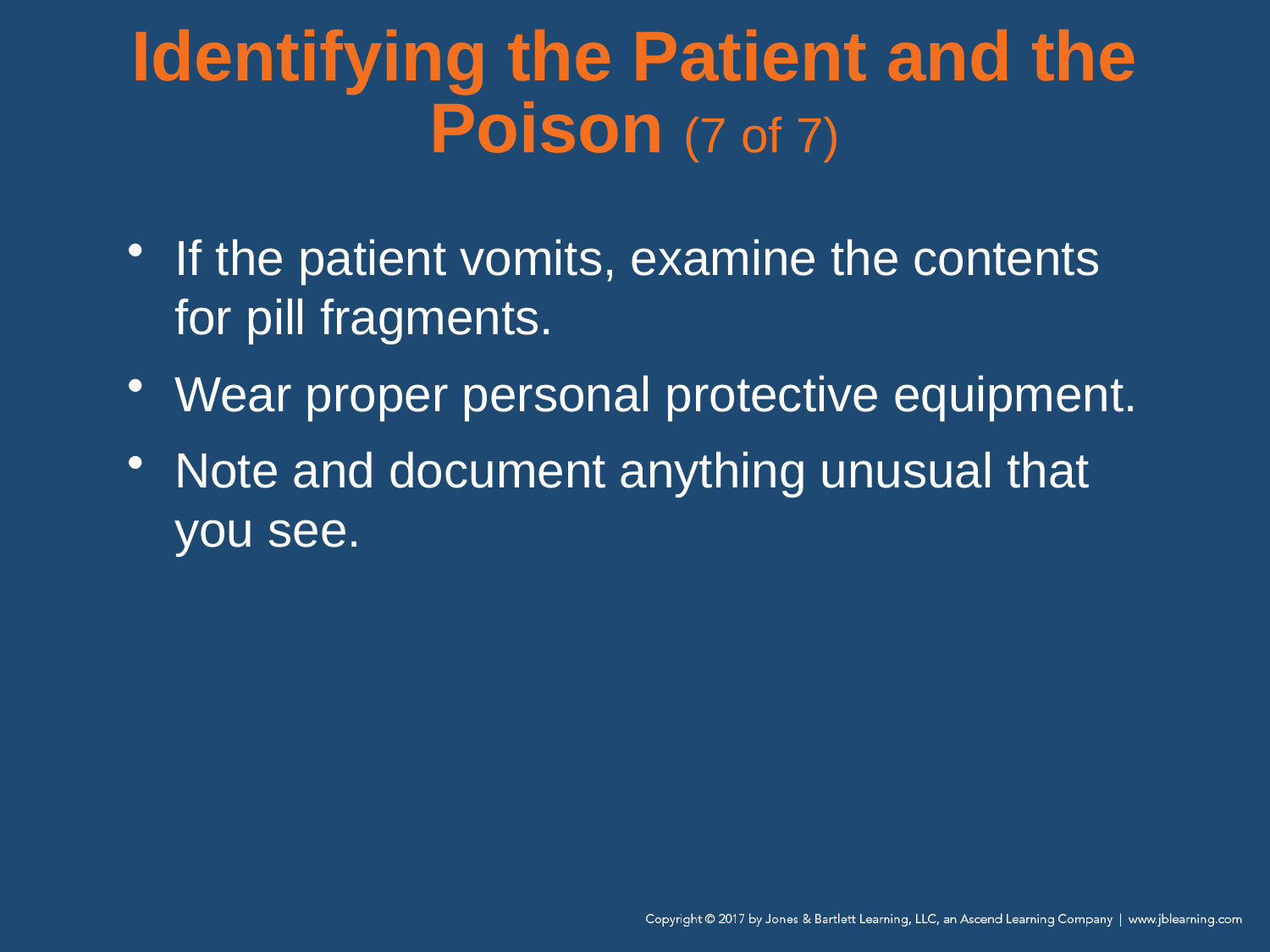

# Identifying the Patient and the Poison (7 of 7)
If the patient vomits, examine the contents for pill fragments.
Wear proper personal protective equipment.
Note and document anything unusual that you see.